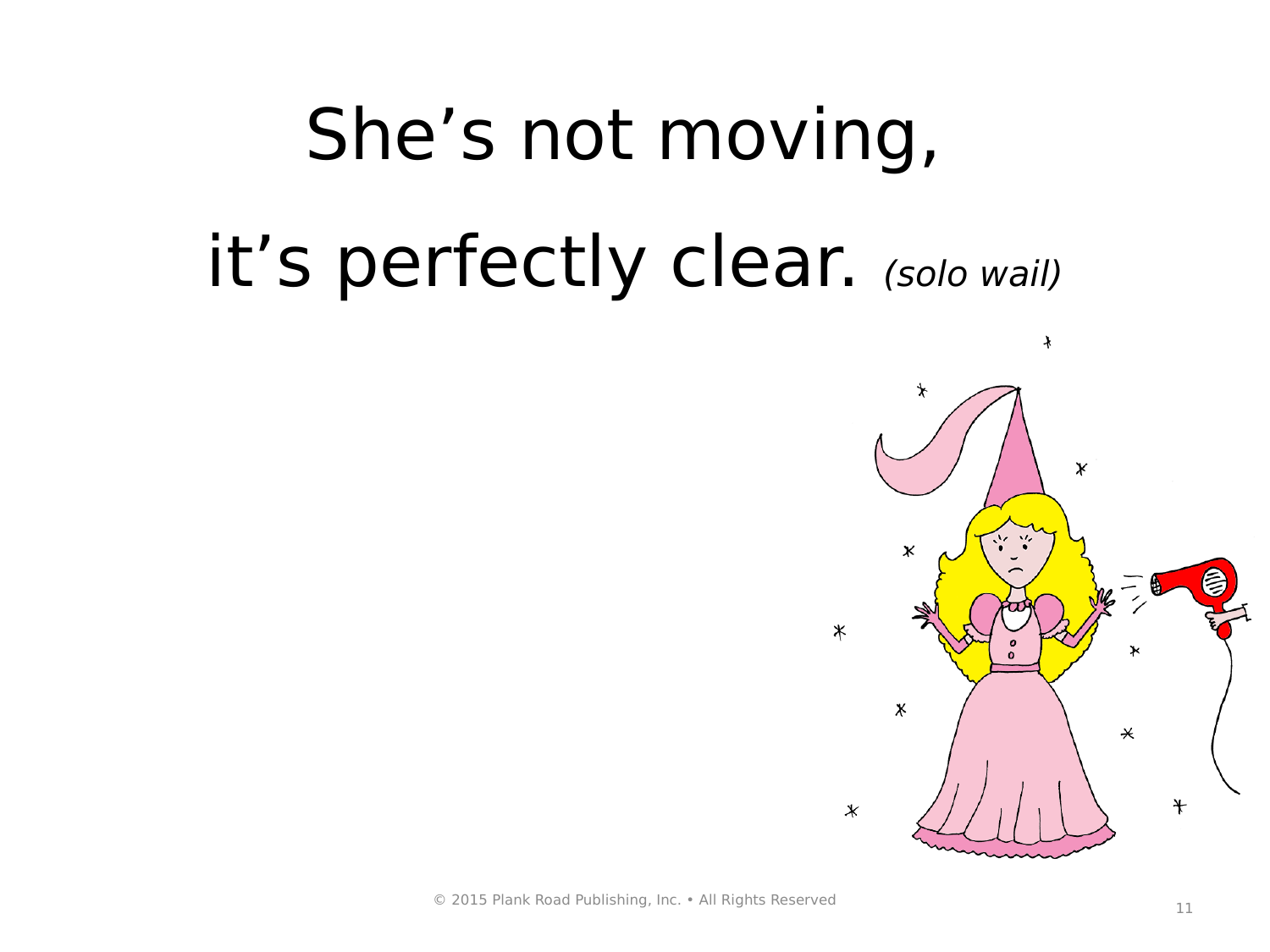

She’s not moving,
it’s perfectly clear. (solo wail)
11